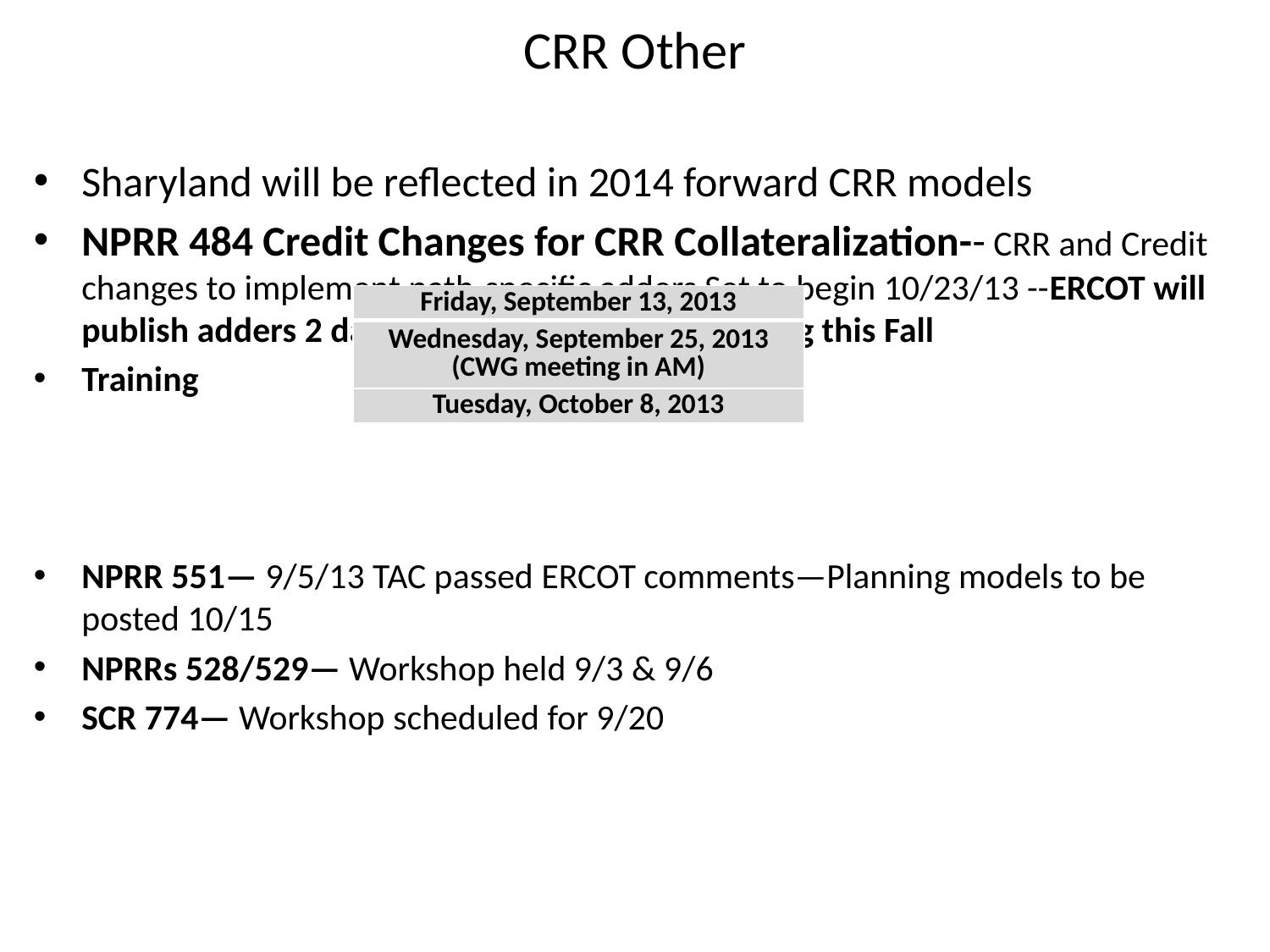

# CRR Other
Sharyland will be reflected in 2014 forward CRR models
NPRR 484 Credit Changes for CRR Collateralization-- CRR and Credit changes to implement path-specific adders Set to begin 10/23/13 --ERCOT will publish adders 2 days ahead of credit lock starting this Fall
Training

NPRR 551— 9/5/13 TAC passed ERCOT comments—Planning models to be posted 10/15
NPRRs 528/529— Workshop held 9/3 & 9/6
SCR 774— Workshop scheduled for 9/20
| Friday, September 13, 2013 |
| --- |
| Wednesday, September 25, 2013 (CWG meeting in AM) |
| Tuesday, October 8, 2013 |